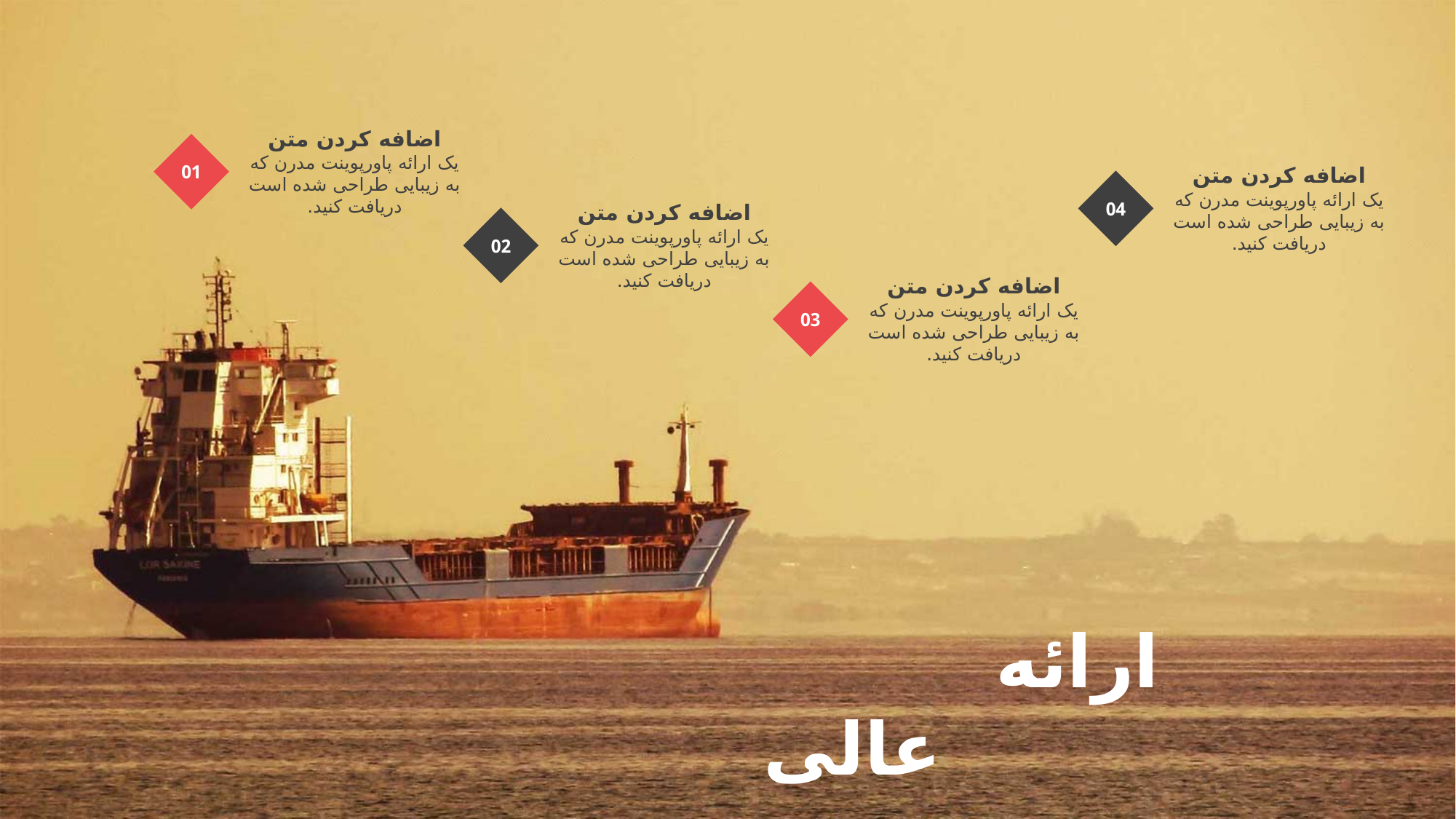

اضافه کردن متن
یک ارائه پاورپوینت مدرن که به زیبایی طراحی شده است دریافت کنید.

01
اضافه کردن متن
یک ارائه پاورپوینت مدرن که به زیبایی طراحی شده است دریافت کنید.

04
اضافه کردن متن
یک ارائه پاورپوینت مدرن که به زیبایی طراحی شده است دریافت کنید.

02
اضافه کردن متن
یک ارائه پاورپوینت مدرن که به زیبایی طراحی شده است دریافت کنید.

03
ارائه
عالی